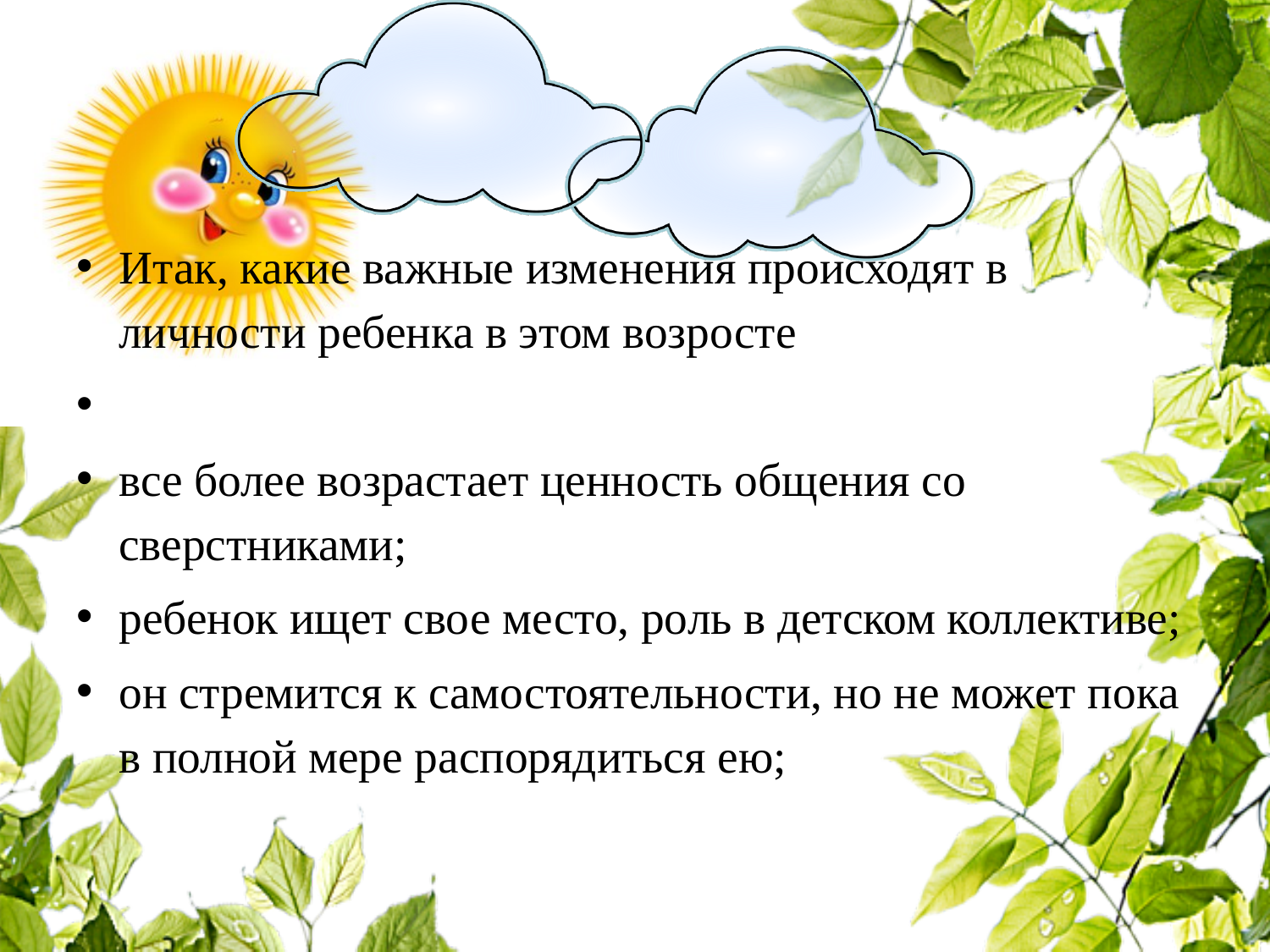

#
Итак, какие важные изменения происходят в личности ребенка в этом возросте

все более возрастает ценность общения со сверстниками;
ребенок ищет свое место, роль в детском коллективе;
он стремится к самостоятельности, но не может пока в полной мере распорядиться ею;